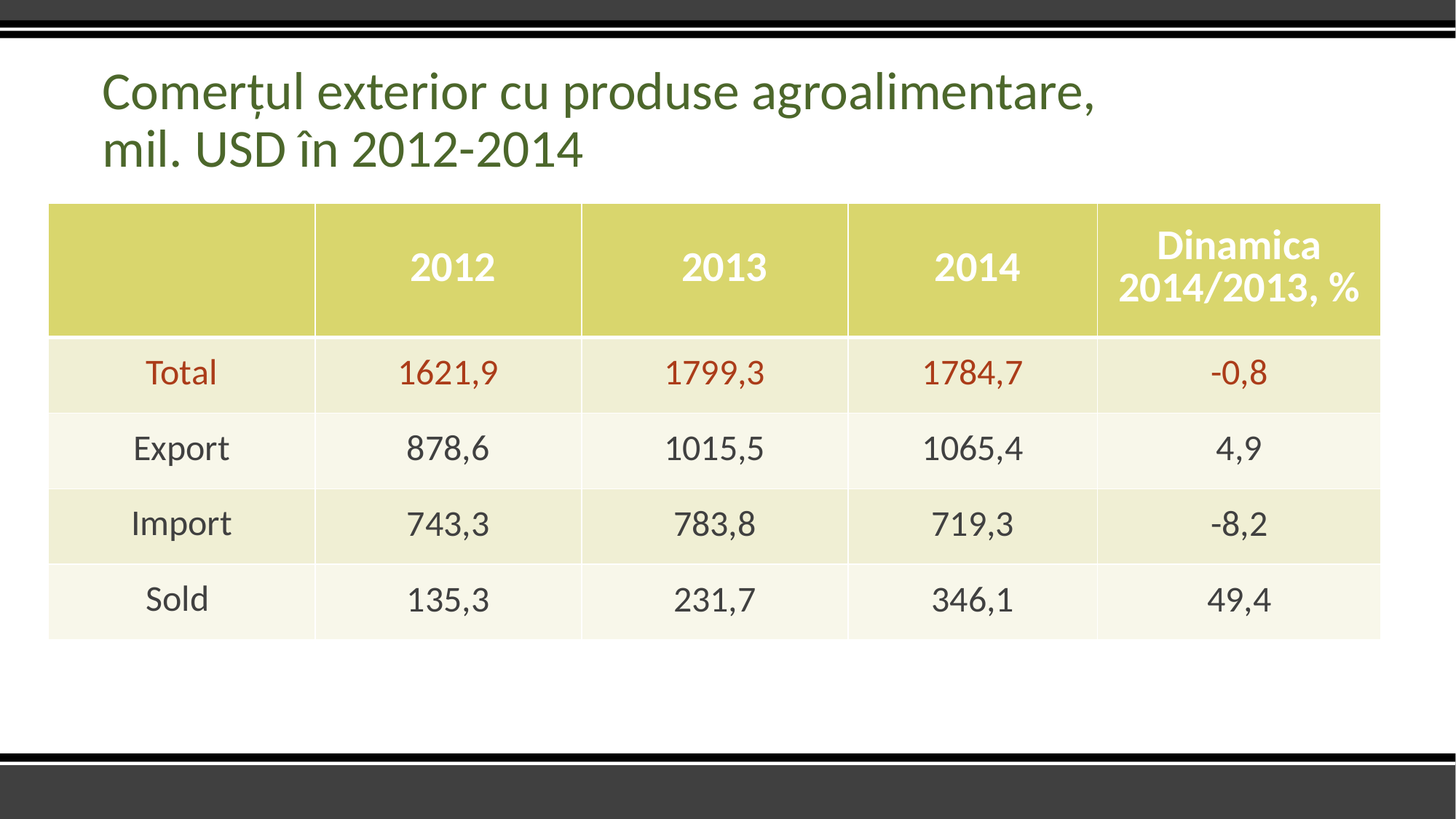

# Comerţul exterior cu produse agroalimentare, mil. USD în 2012-2014
|  | 2012 | 2013 | 2014 | Dinamica 2014/2013, % |
| --- | --- | --- | --- | --- |
| Total | 1621,9 | 1799,3 | 1784,7 | -0,8 |
| Export | 878,6 | 1015,5 | 1065,4 | 4,9 |
| Import | 743,3 | 783,8 | 719,3 | -8,2 |
| Sold | 135,3 | 231,7 | 346,1 | 49,4 |